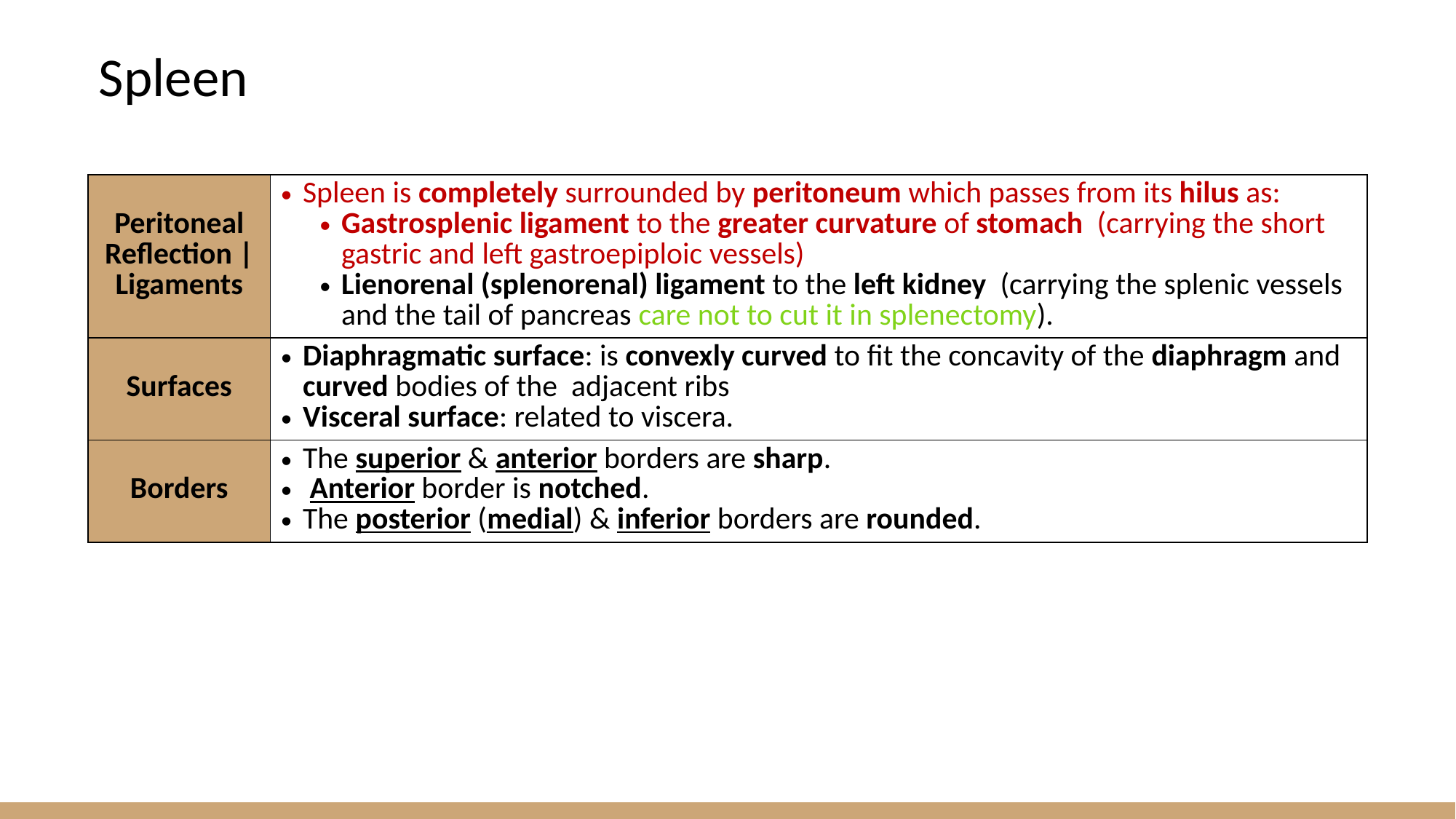

Spleen
| Peritoneal Reflection | Ligaments | Spleen is completely surrounded by peritoneum which passes from its hilus as: Gastrosplenic ligament to the greater curvature of stomach (carrying the short gastric and left gastroepiploic vessels) Lienorenal (splenorenal) ligament to the left kidney (carrying the splenic vessels and the tail of pancreas care not to cut it in splenectomy). |
| --- | --- |
| Surfaces | Diaphragmatic surface: is convexly curved to fit the concavity of the diaphragm and curved bodies of the adjacent ribs Visceral surface: related to viscera. |
| Borders | The superior & anterior borders are sharp. Anterior border is notched. The posterior (medial) & inferior borders are rounded. |